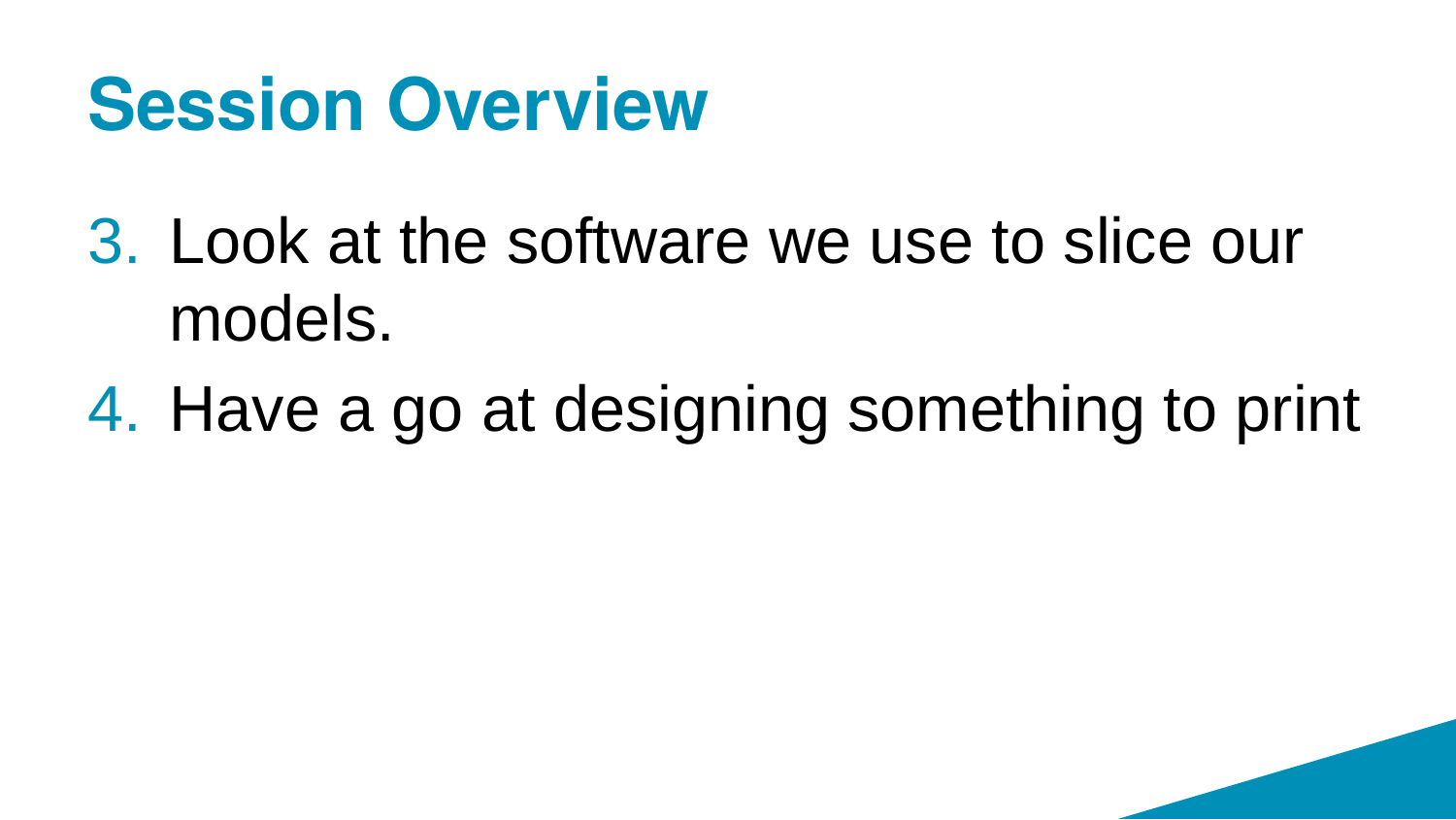

# Session Overview
Look at the software we use to slice our models.
Have a go at designing something to print